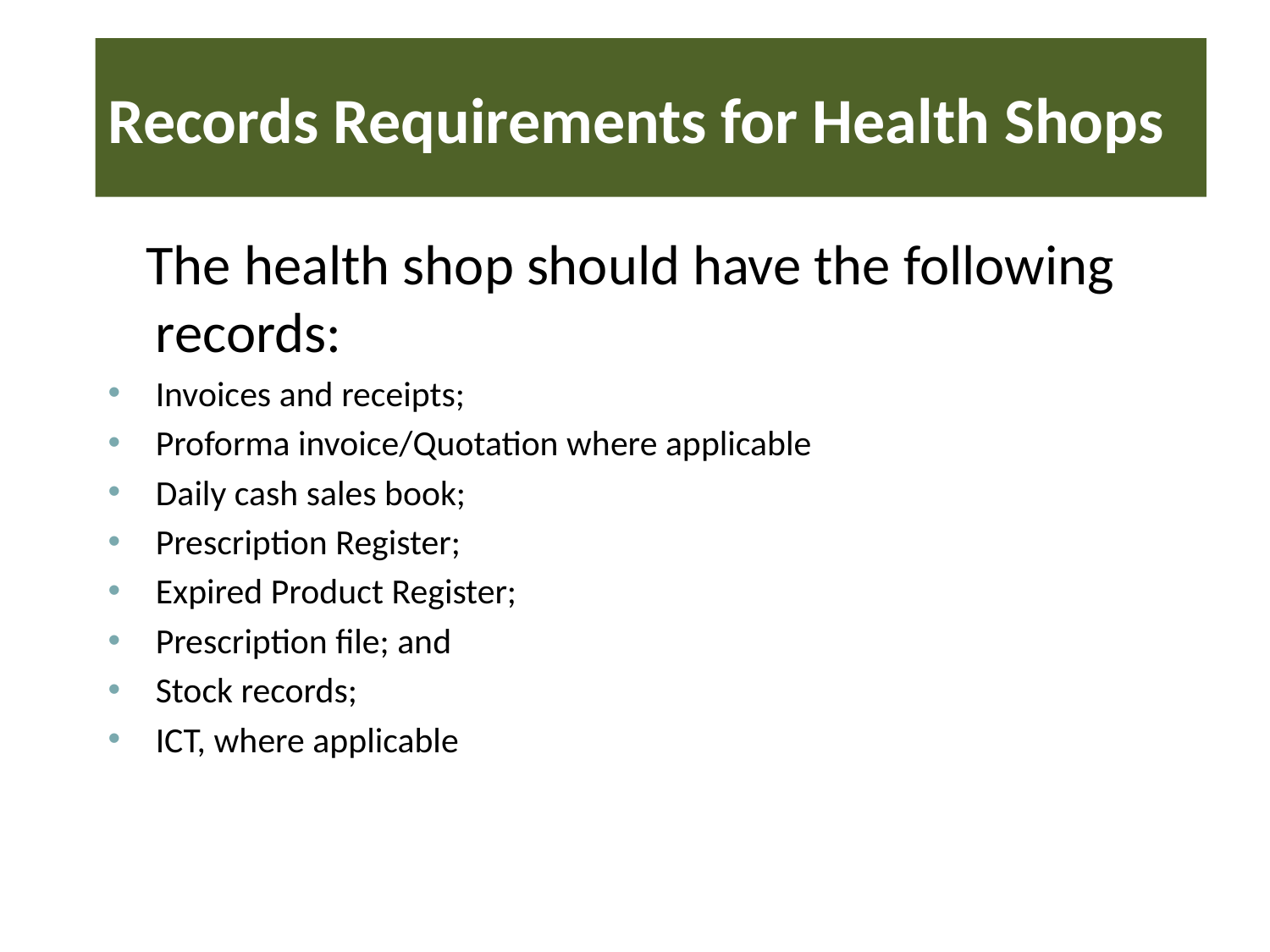

# Records Requirements for Health Shops
   The health shop should have the following records:
Invoices and receipts;
Proforma invoice/Quotation where applicable
Daily cash sales book;
Prescription Register;
Expired Product Register;
Prescription file; and
Stock records;
ICT, where applicable